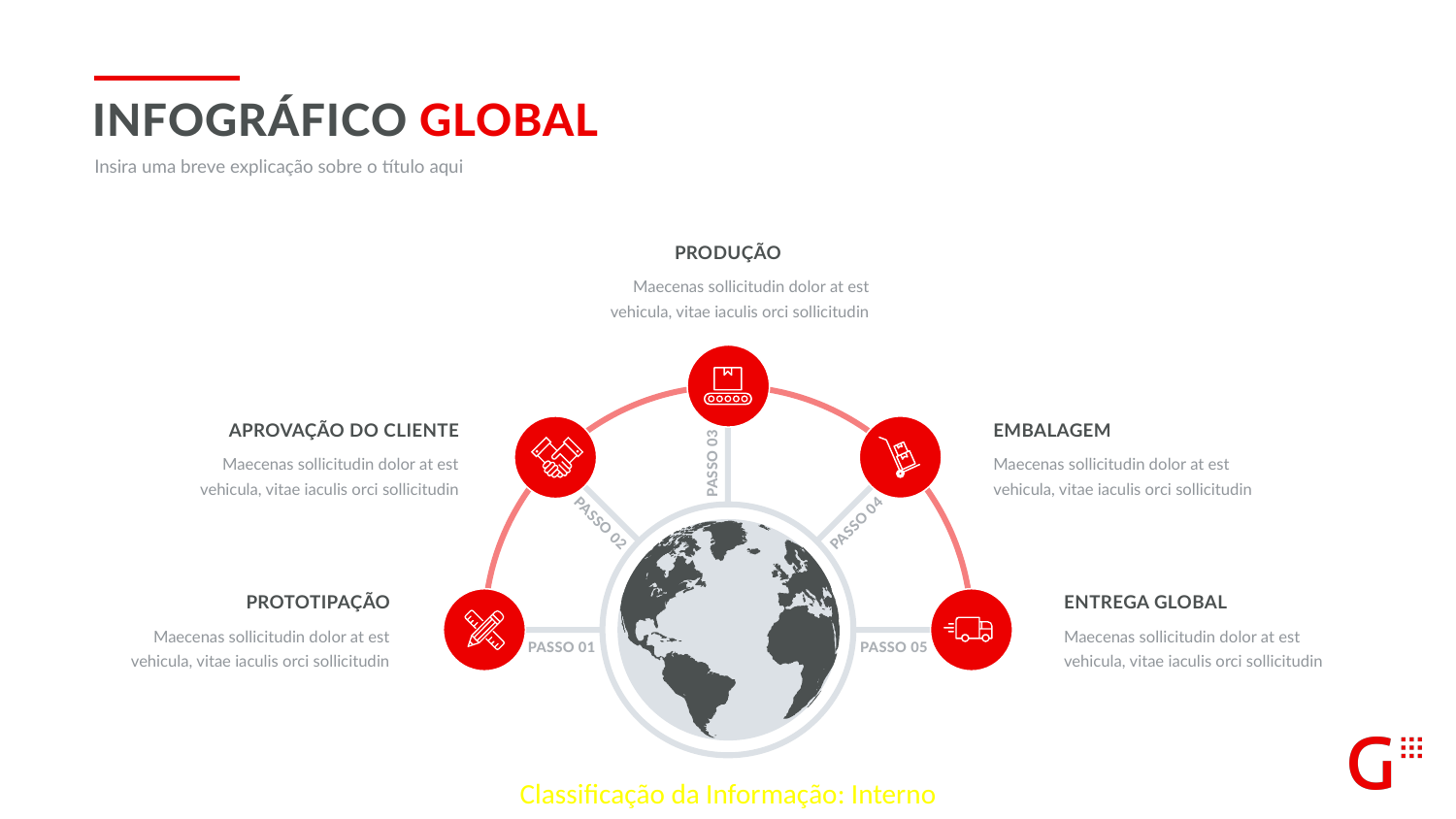

Infográfico global
Insira uma breve explicação sobre o título aqui
PRODUÇÃO
Maecenas sollicitudin dolor at est vehicula, vitae iaculis orci sollicitudin

APROVAÇÃO DO CLIENTE
Maecenas sollicitudin dolor at est vehicula, vitae iaculis orci sollicitudin
EMBALAGEM
Maecenas sollicitudin dolor at est vehicula, vitae iaculis orci sollicitudin
passo 03

passo 02
passo 04

PROTOTIPAÇÃO
Maecenas sollicitudin dolor at est vehicula, vitae iaculis orci sollicitudin
ENTrega global
Maecenas sollicitudin dolor at est vehicula, vitae iaculis orci sollicitudin

passo 01
passo 05